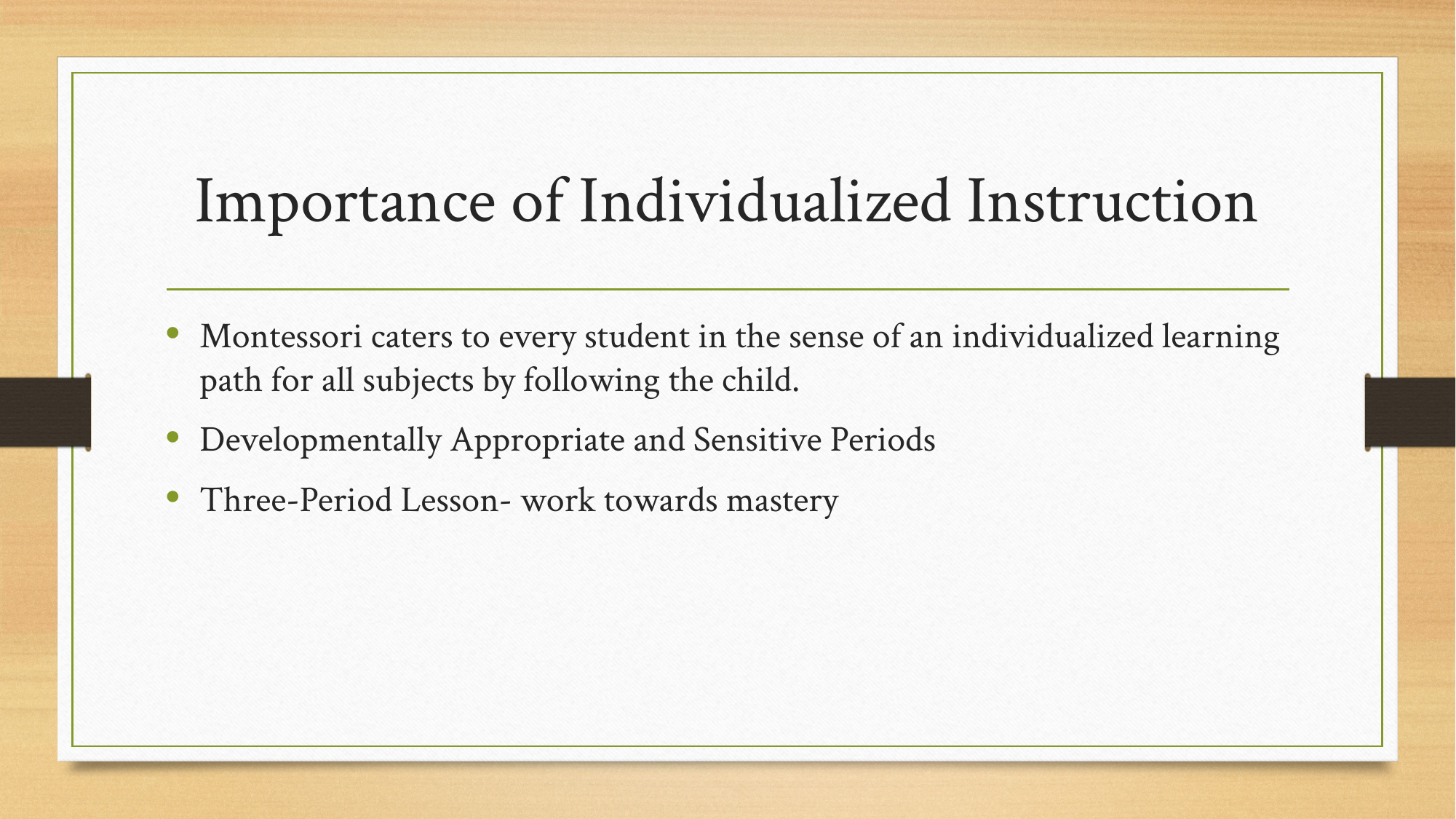

# Importance of Individualized Instruction
Montessori caters to every student in the sense of an individualized learning path for all subjects by following the child.
Developmentally Appropriate and Sensitive Periods
Three-Period Lesson- work towards mastery